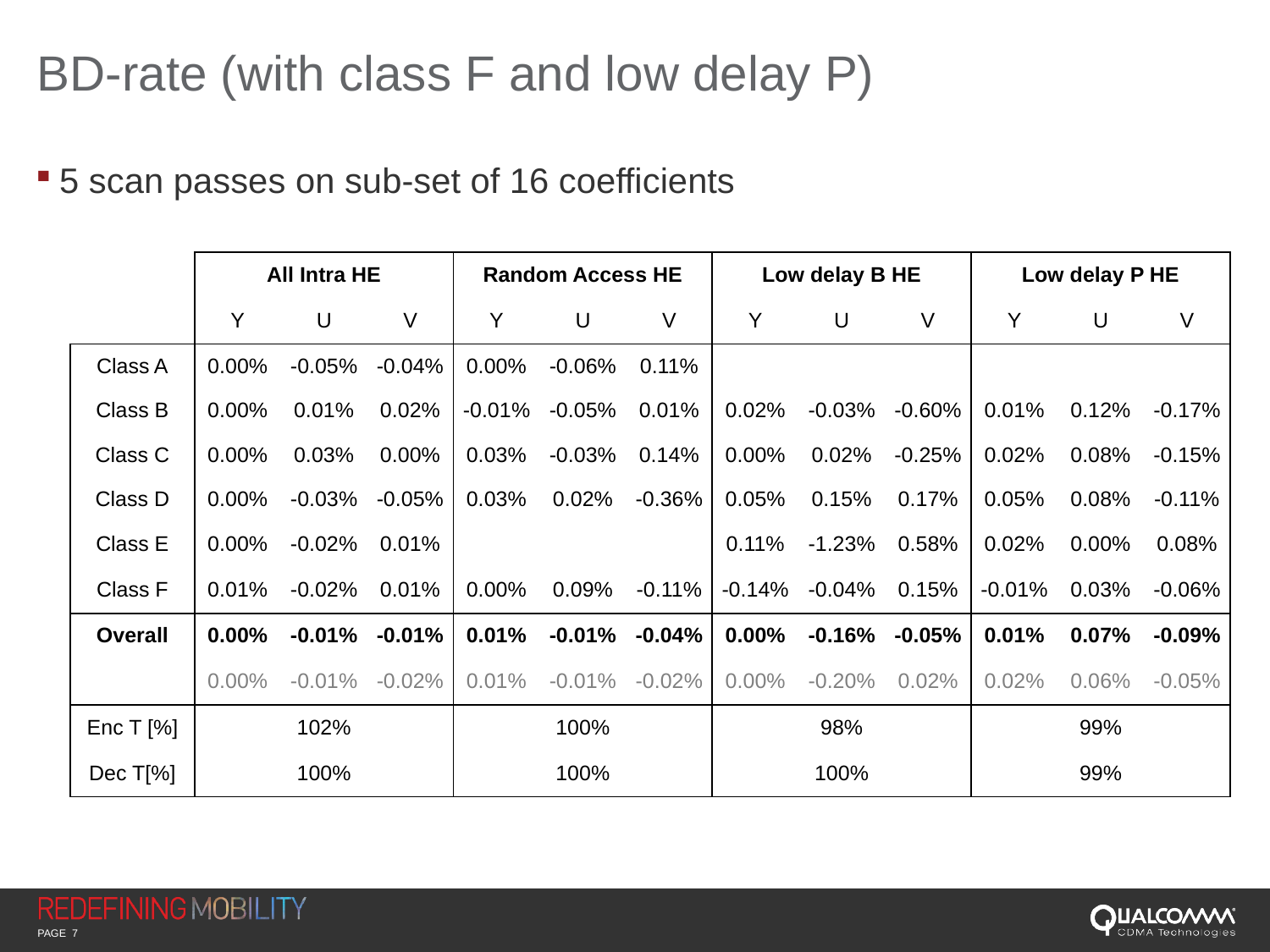

# BD-rate (with class F and low delay P)

5 scan passes on sub-set of 16 coefficients

|  | All Intra HE |  |  | Random Access HE |  |  | Low delay B HE |  |  | Low delay P HE |  |  |
| --- | --- | --- | --- | --- | --- | --- | --- | --- | --- | --- | --- | --- |
|  | Y | U | V | Y | U | V | Y | U | V | Y | U | V |
| Class A | 0.00% | -0.05% | -0.04% | 0.00% | -0.06% | 0.11% |  |  |  |  |  |  |
| Class B | 0.00% | 0.01% | 0.02% | -0.01% | -0.05% | 0.01% | 0.02% | -0.03% | -0.60% | 0.01% | 0.12% | -0.17% |
| Class C | 0.00% | 0.03% | 0.00% | 0.03% | -0.03% | 0.14% | 0.00% | 0.02% | -0.25% | 0.02% | 0.08% | -0.15% |
| Class D | 0.00% | -0.03% | -0.05% | 0.03% | 0.02% | -0.36% | 0.05% | 0.15% | 0.17% | 0.05% | 0.08% | -0.11% |
| Class E | 0.00% | -0.02% | 0.01% |  |  |  | 0.11% | -1.23% | 0.58% | 0.02% | 0.00% | 0.08% |
| Class F | 0.01% | -0.02% | 0.01% | 0.00% | 0.09% | -0.11% | -0.14% | -0.04% | 0.15% | -0.01% | 0.03% | -0.06% |
| Overall | 0.00% | -0.01% | -0.01% | 0.01% | -0.01% | -0.04% | 0.00% | -0.16% | -0.05% | 0.01% | 0.07% | -0.09% |
|  | 0.00% | -0.01% | -0.02% | 0.01% | -0.01% | -0.02% | 0.00% | -0.20% | 0.02% | 0.02% | 0.06% | -0.05% |
| Enc T [%] | 102% |  |  | 100% |  |  | 98% |  |  | 99% |  |  |
| Dec T[%] | 100% |  |  | 100% |  |  | 100% |  |  | 99% |  |  |